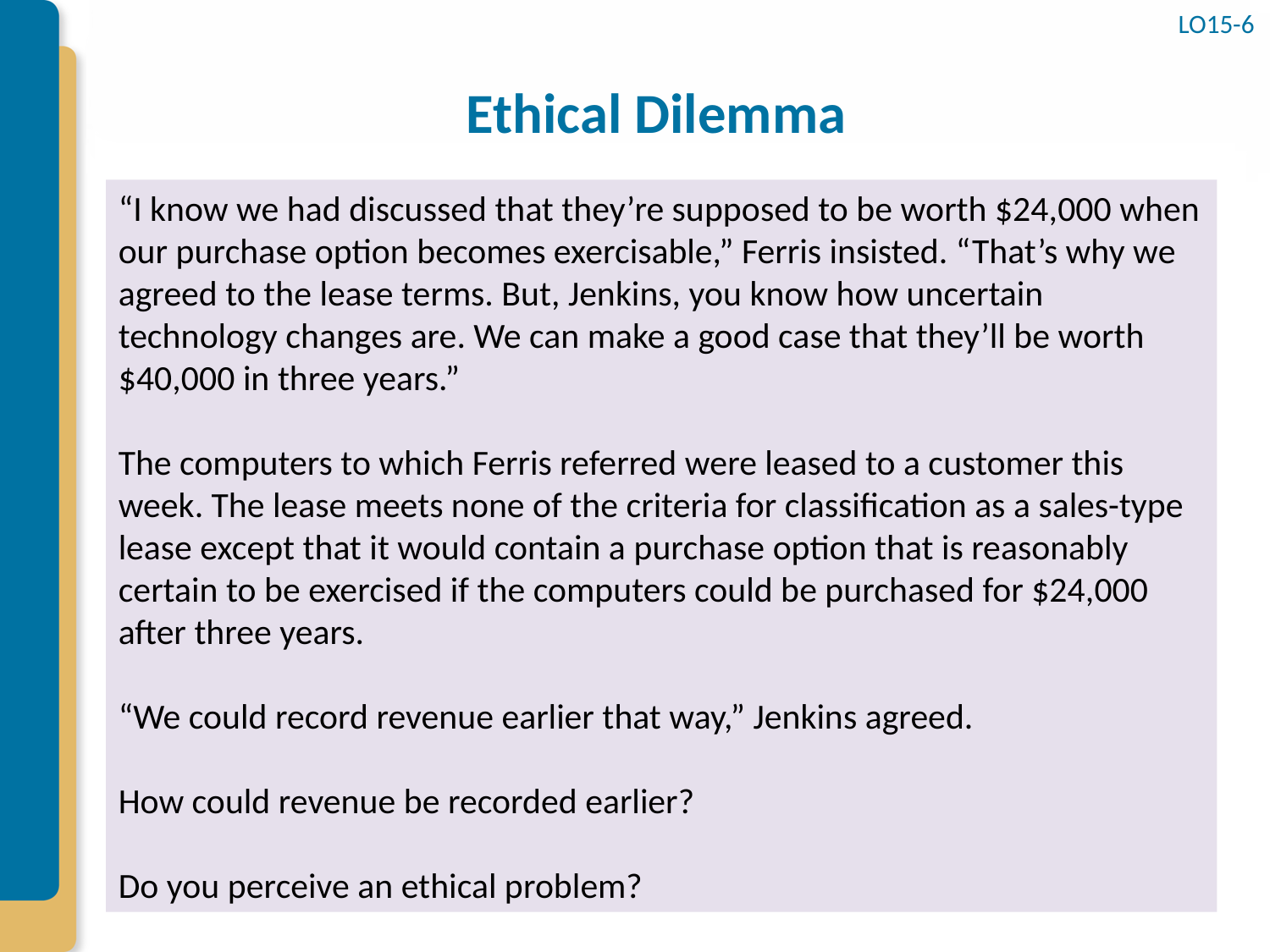

LO15-6
# Ethical Dilemma
“I know we had discussed that they’re supposed to be worth $24,000 when our purchase option becomes exercisable,” Ferris insisted. “That’s why we agreed to the lease terms. But, Jenkins, you know how uncertain technology changes are. We can make a good case that they’ll be worth $40,000 in three years.”

The computers to which Ferris referred were leased to a customer this week. The lease meets none of the criteria for classification as a sales-type lease except that it would contain a purchase option that is reasonably certain to be exercised if the computers could be purchased for $24,000 after three years.

“We could record revenue earlier that way,” Jenkins agreed.

How could revenue be recorded earlier?
Do you perceive an ethical problem?